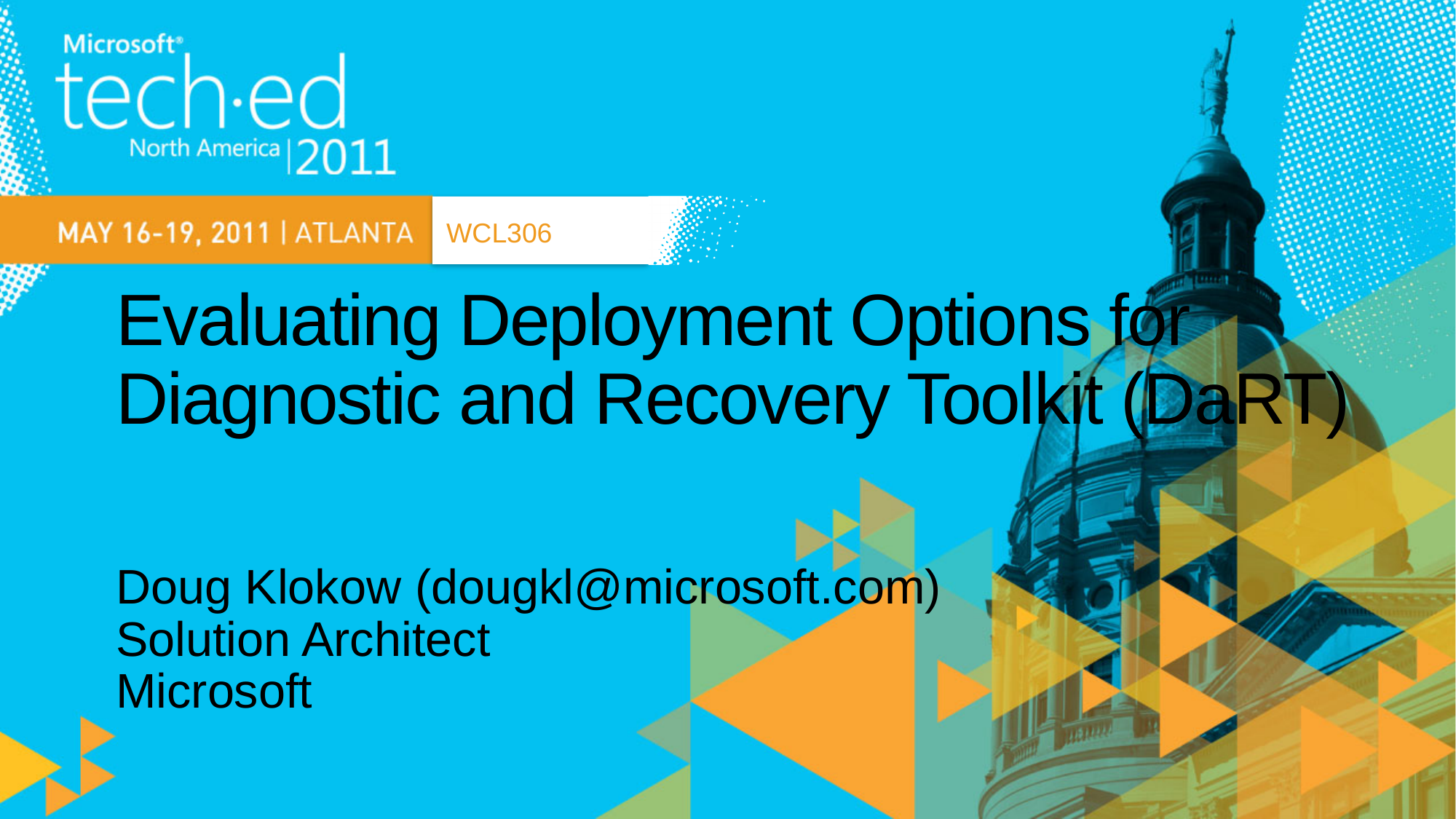

WCL306
# Evaluating Deployment Options for Diagnostic and Recovery Toolkit (DaRT)
Doug Klokow (dougkl@microsoft.com)
Solution Architect
Microsoft